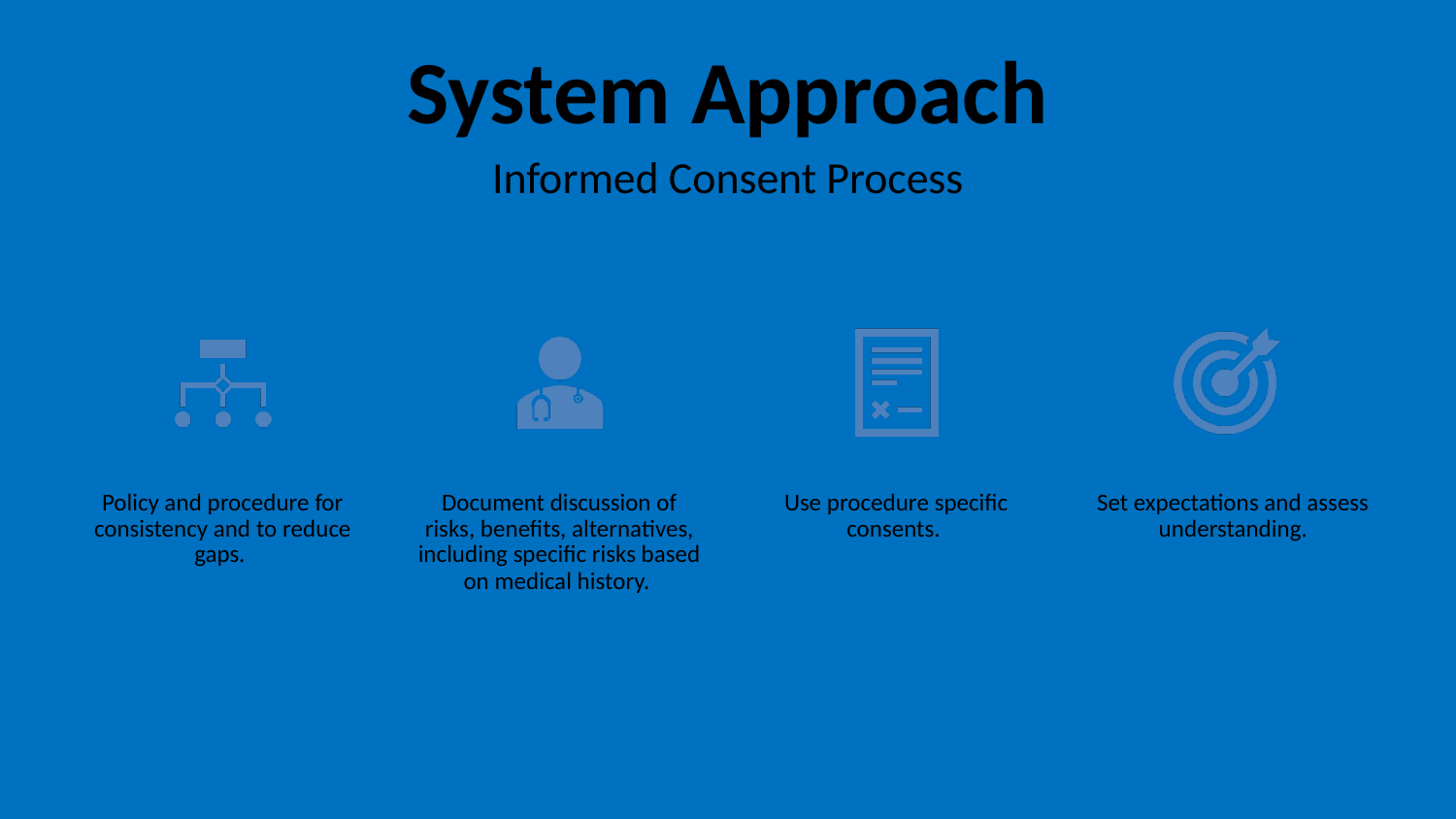

System Approach
Informed Consent Process
Policy and procedure for consistency and to reduce gaps.
Document discussion of risks, benefits, alternatives, including specific risks based on medical history.
Use procedure specific consents.
Set expectations and assess understanding.